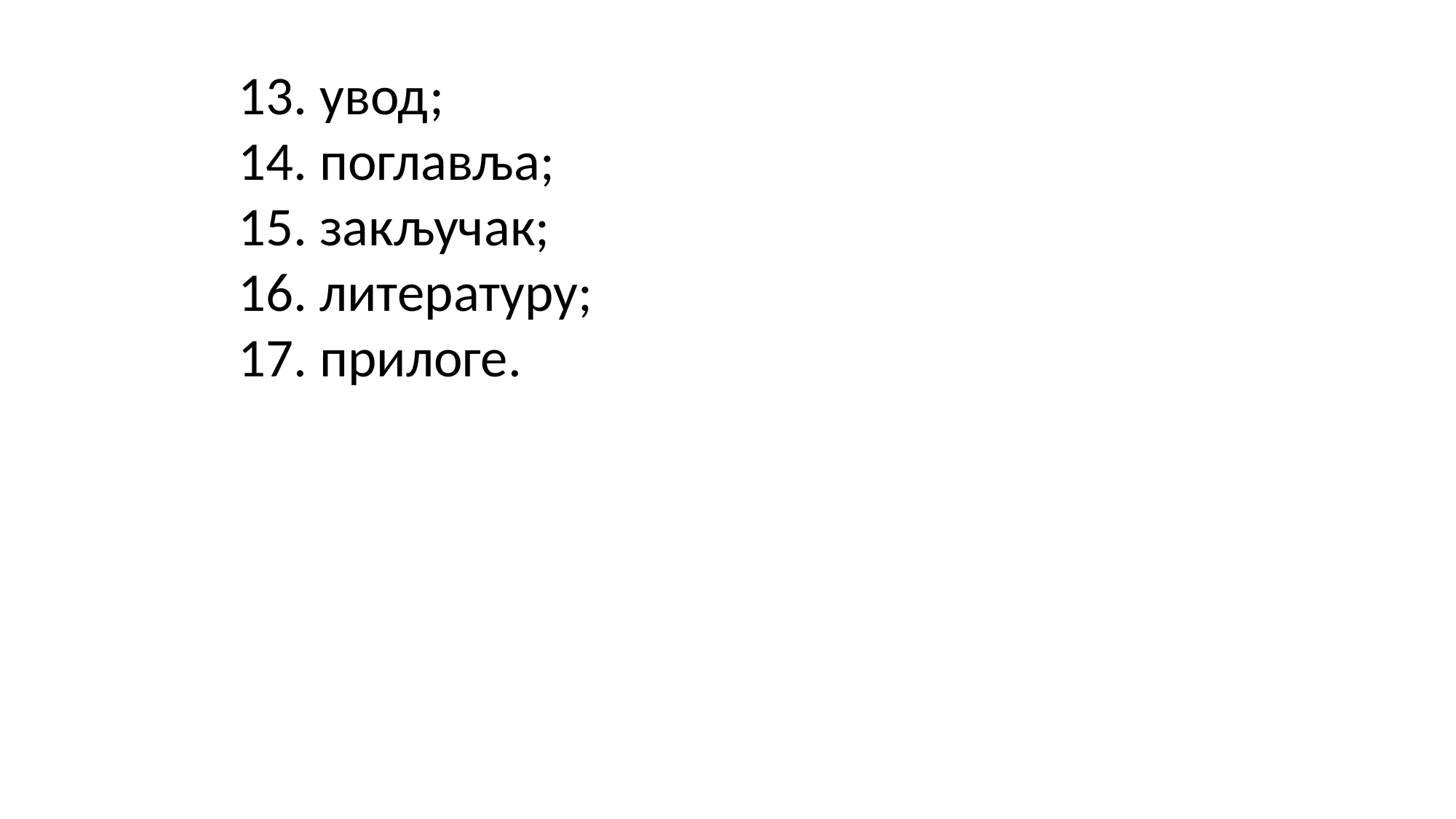

13. увод;
14. поглавља;
15. закључак;
16. литературу;
17. прилоге.